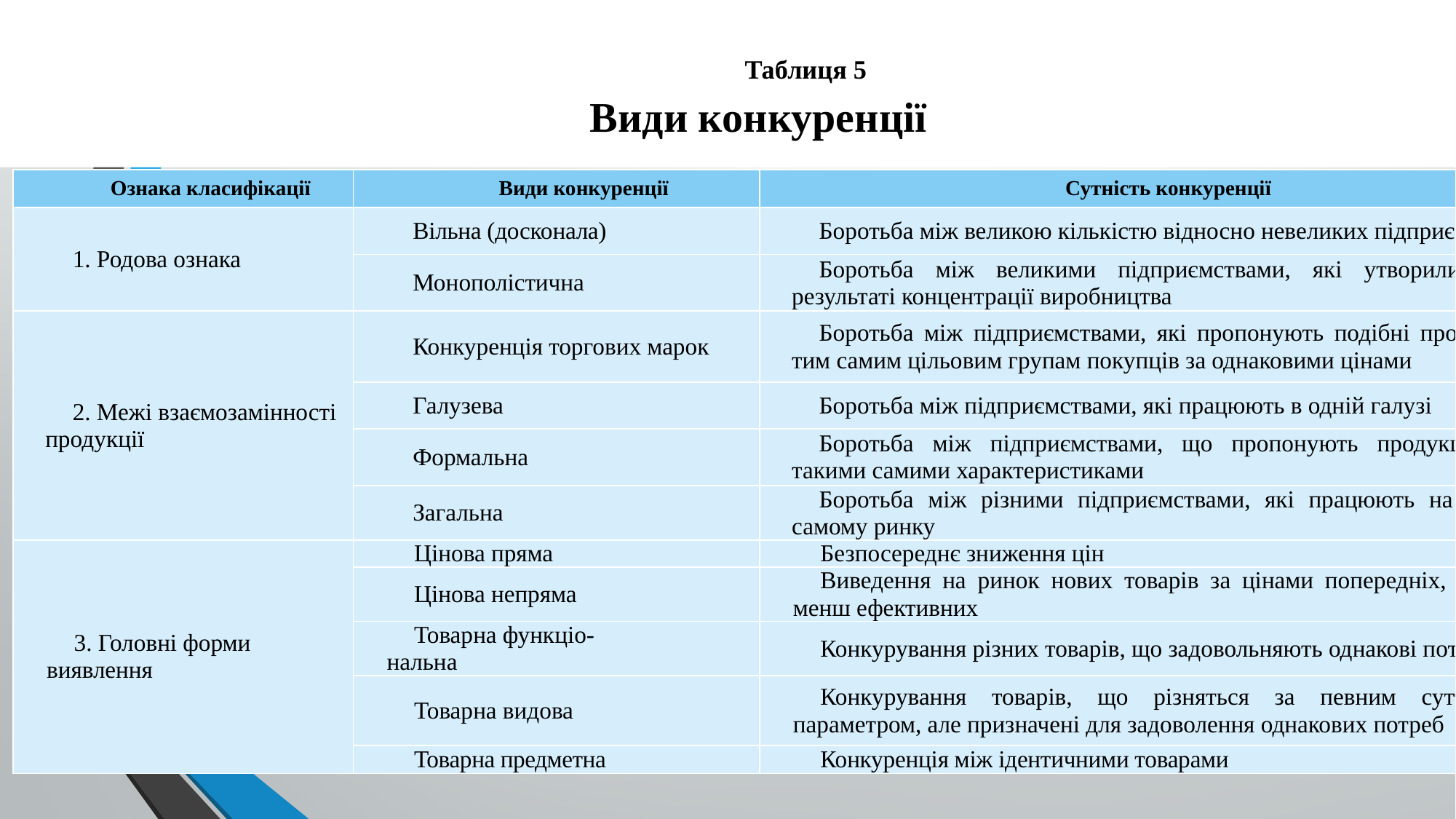

# Таблиця 5 Види конкуренції
| Ознака класифікації | Види конкуренції | Сутність конкуренції |
| --- | --- | --- |
| 1. Родова ознака | Вільна (досконала) | Боротьба між великою кількістю відносно невеликих підприємств |
|  | Монополістична | Боротьба між великими підприємствами, які утворились у результаті концентрації виробництва |
| 2. Межі взаємозамінності продукції | Конкуренція торгових марок | Боротьба між підприємствами, які пропонують подібні продукти тим самим цільовим групам покупців за однаковими цінами |
|  | Галузева | Боротьба між підприємствами, які працюють в одній галузі |
|  | Формальна | Боротьба між підприємствами, що пропонують продукцію з такими самими характеристиками |
|  | Загальна | Боротьба між різними підприємствами, які працюють на тому самому ринку |
| 3. Головні форми виявлення | Цінова пряма | Безпосереднє зниження цін |
|  | Цінова непряма | Виведення на ринок нових товарів за цінами попередніх, тобто менш ефективних |
|  | Товарна функціо- нальна | Конкурування різних товарів, що задовольняють однакові потреби |
|  | Товарна видова | Конкурування товарів, що різняться за певним суттєвим параметром, але призначені для задоволення однакових потреб |
|  | Товарна предметна | Конкуренція між ідентичними товарами |